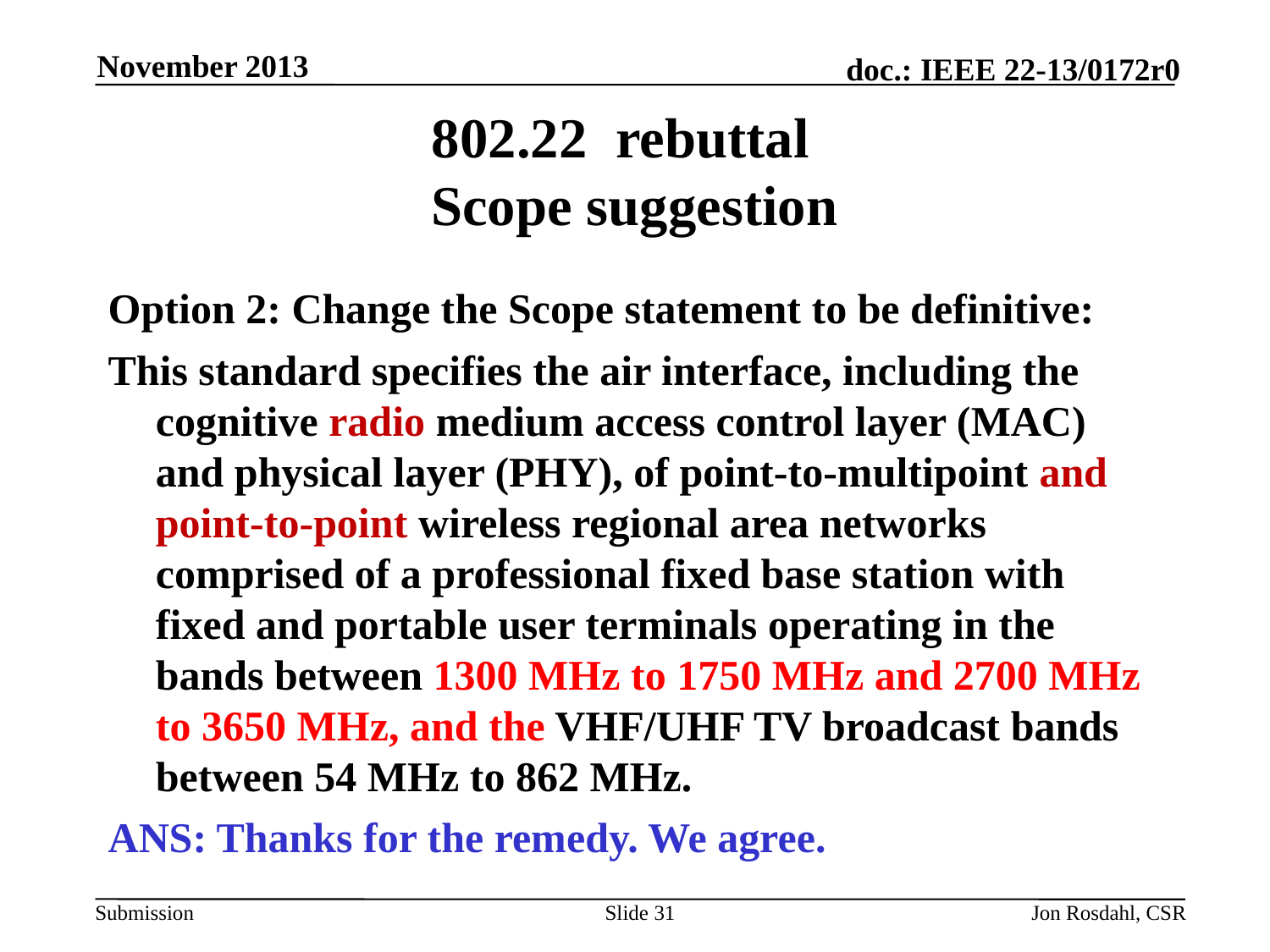

November 2013
# 802.22  rebuttal Scope suggestion
Option 2: Change the Scope statement to be definitive:
This standard specifies the air interface, including the cognitive radio medium access control layer (MAC) and physical layer (PHY), of point-to-multipoint and point-to-point wireless regional area networks comprised of a professional fixed base station with fixed and portable user terminals operating in the bands between 1300 MHz to 1750 MHz and 2700 MHz to 3650 MHz, and the VHF/UHF TV broadcast bands between 54 MHz to 862 MHz.
ANS: Thanks for the remedy. We agree.
Slide 31
Jon Rosdahl, CSR